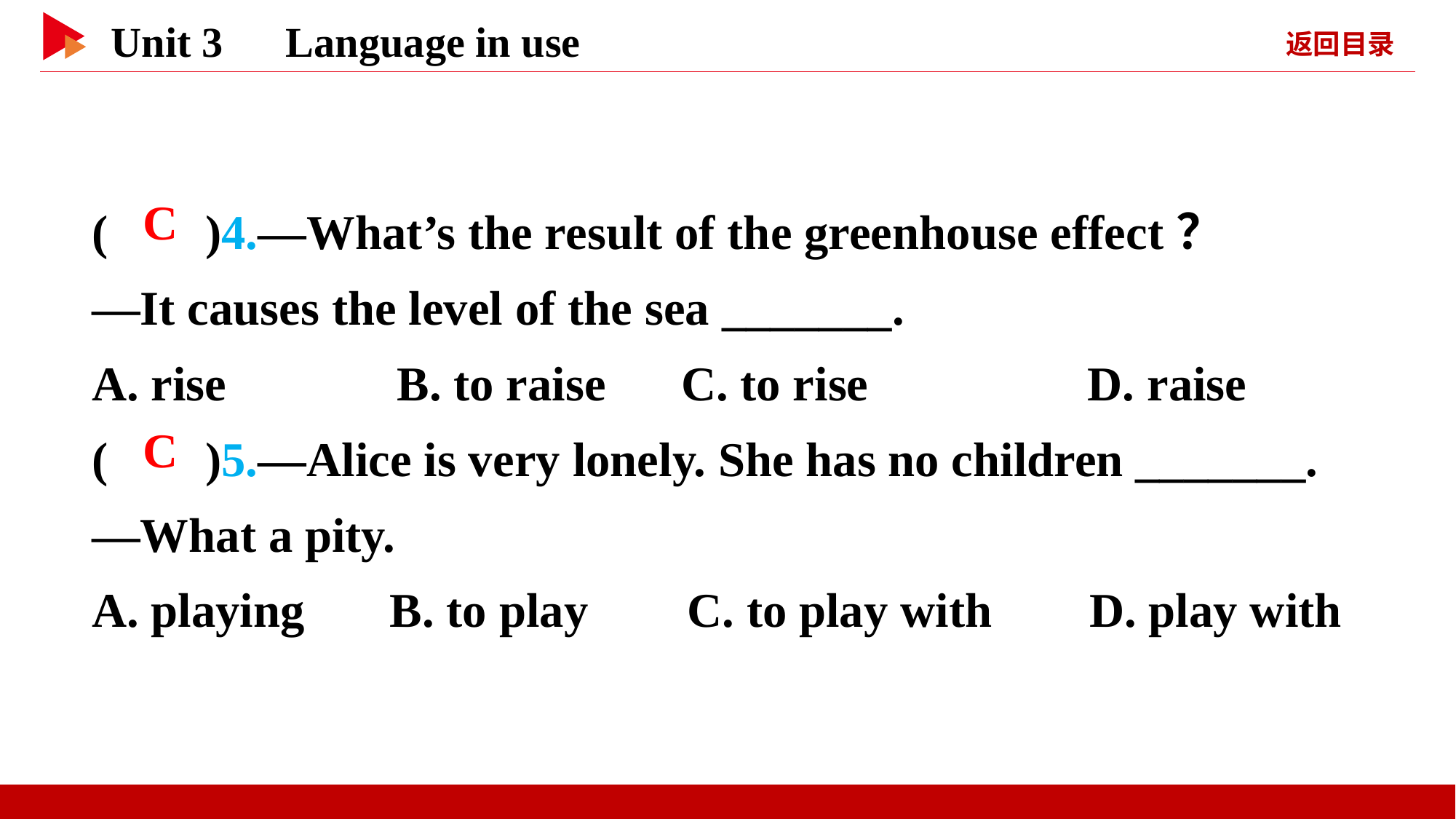

(        )4.—What’s the result of the greenhouse effect？
—It causes the level of the sea _______.
A. rise              B. to raise	    C. to rise                  D. raise
(        )5.—Alice is very lonely. She has no children _______.
—What a pity.
A. playing       B. to play         C. to play with        D. play with
   C
   C